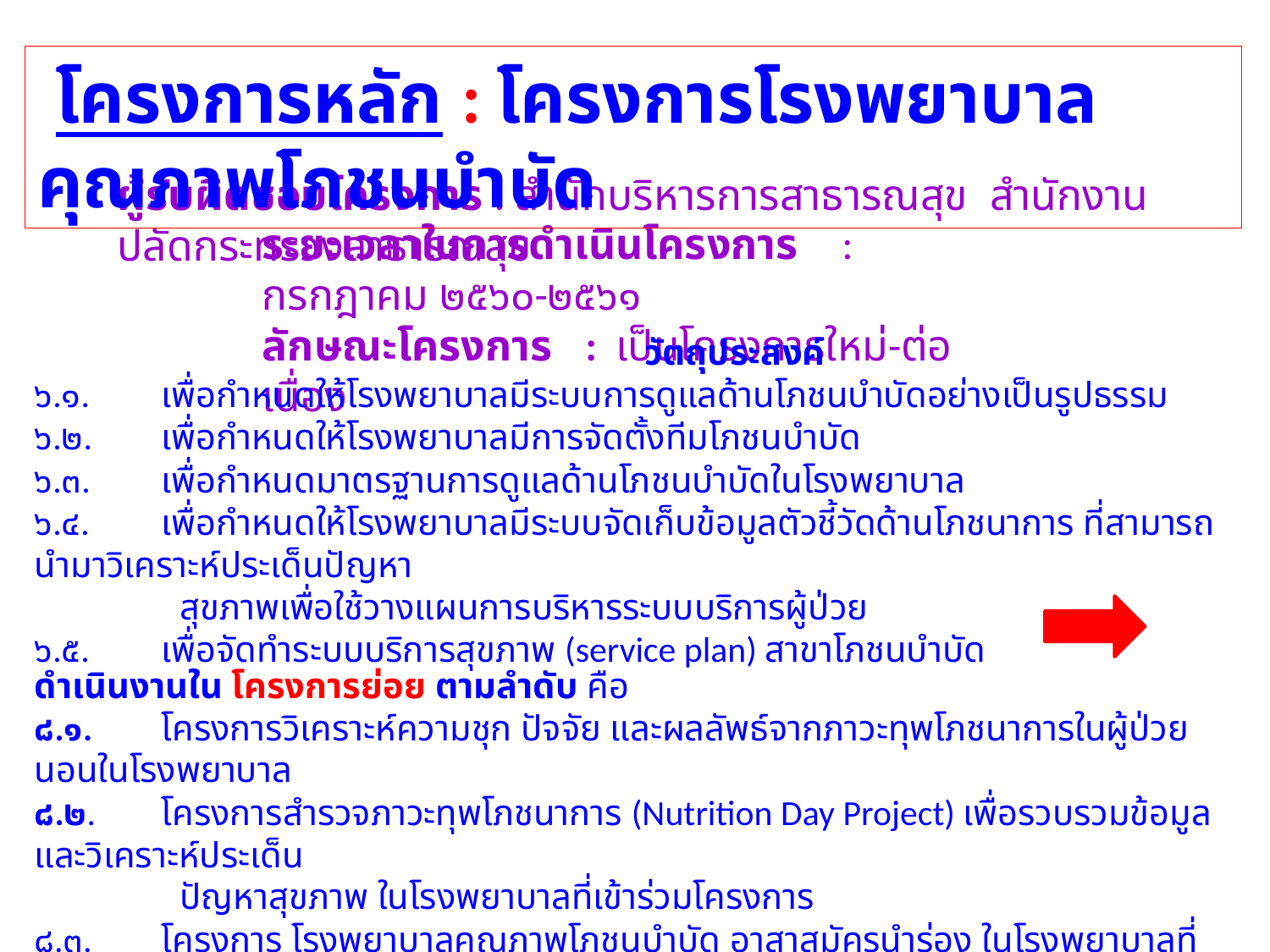

โครงการหลัก : โครงการโรงพยาบาลคุณภาพโภชนบำบัด
ผู้รับผิดชอบโครงการ : สำนักบริหารการสาธารณสุข  สำนักงานปลัดกระทรวงสาธารณสุข
ระยะเวลาในการดำเนินโครงการ    :  กรกฎาคม ๒๕๖๐-๒๕๖๑
ลักษณะโครงการ   :  เป็นโครงการใหม่-ต่อเนื่อง
                                                                   วัตถุประสงค์
๖.๑.	เพื่อกำหนดให้โรงพยาบาลมีระบบการดูแลด้านโภชนบำบัดอย่างเป็นรูปธรรม
๖.๒.	เพื่อกำหนดให้โรงพยาบาลมีการจัดตั้งทีมโภชนบำบัด
๖.๓.	เพื่อกำหนดมาตรฐานการดูแลด้านโภชนบำบัดในโรงพยาบาล
๖.๔.	เพื่อกำหนดให้โรงพยาบาลมีระบบจัดเก็บข้อมูลตัวชี้วัดด้านโภชนาการ ที่สามารถนำมาวิเคราะห์ประเด็นปัญหา
                สุขภาพเพื่อใช้วางแผนการบริหารระบบบริการผู้ป่วย
๖.๕.	เพื่อจัดทำระบบบริการสุขภาพ (service plan) สาขาโภชนบำบัด

ดำเนินงานใน โครงการย่อย ตามลำดับ คือ
๘.๑.	โครงการวิเคราะห์ความชุก ปัจจัย และผลลัพธ์จากภาวะทุพโภชนาการในผู้ป่วยนอนในโรงพยาบาล
๘.๒.	โครงการสำรวจภาวะทุพโภชนาการ (Nutrition Day Project) เพื่อรวบรวมข้อมูลและวิเคราะห์ประเด็น
                ปัญหาสุขภาพ ในโรงพยาบาลที่เข้าร่วมโครงการ
๘.๓.	โครงการ โรงพยาบาลคุณภาพโภชนบำบัด อาสาสมัครนำร่อง ในโรงพยาบาลที่เข้าร่วมโครงการ
๘.๔.	โครงการพัฒนามาตรฐานด้านโภชนบำบัด   เพื่อจัดทำระบบบริการสุขภาพ (service plan) สาขาโภชนบำบัด